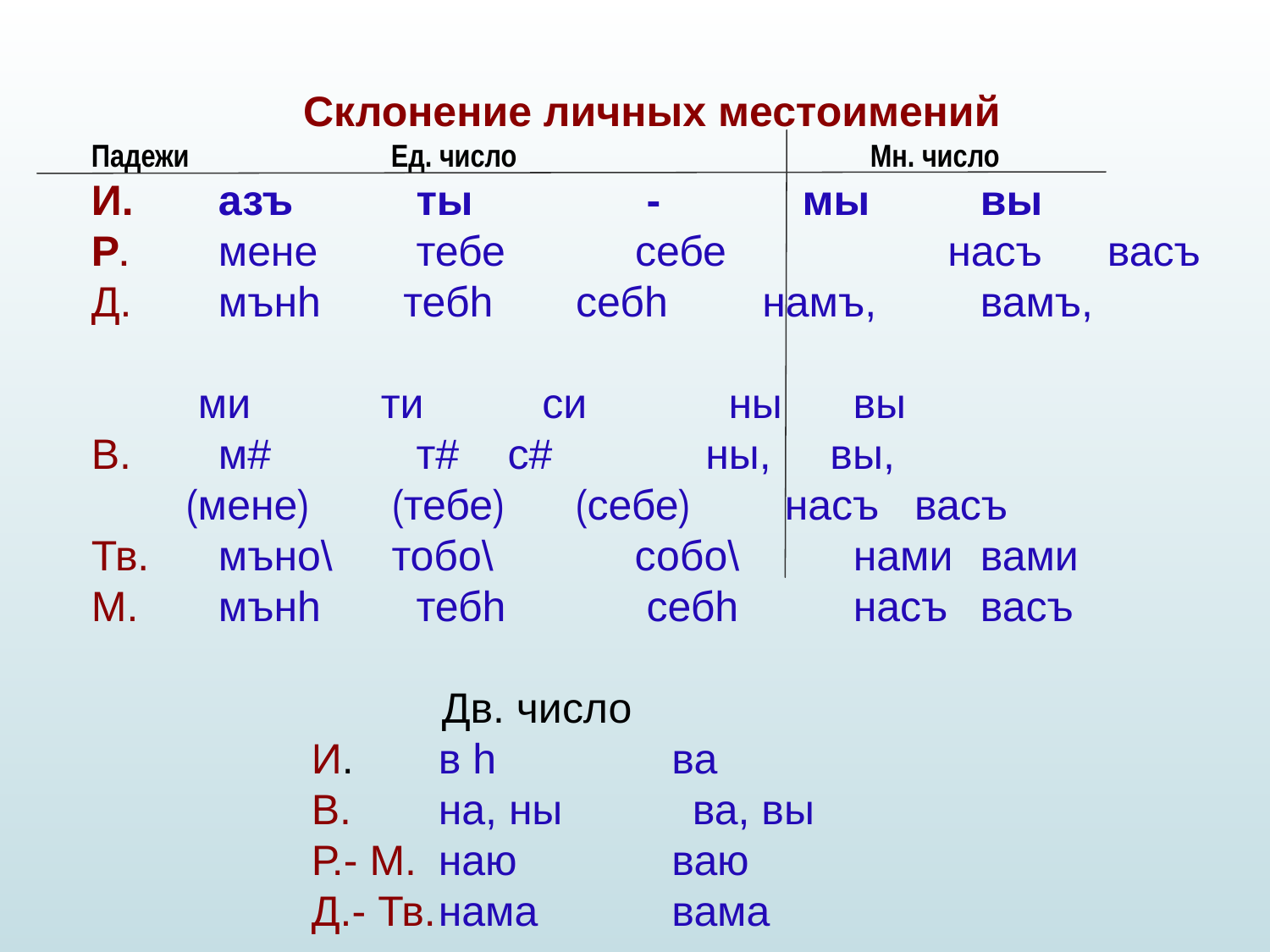

Склонение личных местоимений
Падежи	                        Ед. число                       	                    Мн. число
И.	азъ	      ты	    -            мы  	вы
Р.	мене	      тебе	    себе	        насъ	васъ
Д.	мънh       тебh       себh        намъ, 	вамъ,
         ми           ти          си            ны      вы
В.	м# 	      т# 	   с# 	         ны,     вы,
        (мене)       (тебе)      (себе)        насъ   васъ
Тв.	мъно\     тобо\	   собо\	нами	вами
М.	мънh	      тебh	    себh	насъ	васъ

           Дв. число
И.	в h	         ва
В.	на, ны 	ва, вы
Р.- М.	наю	         ваю
Д.- Тв.	нама	         вама